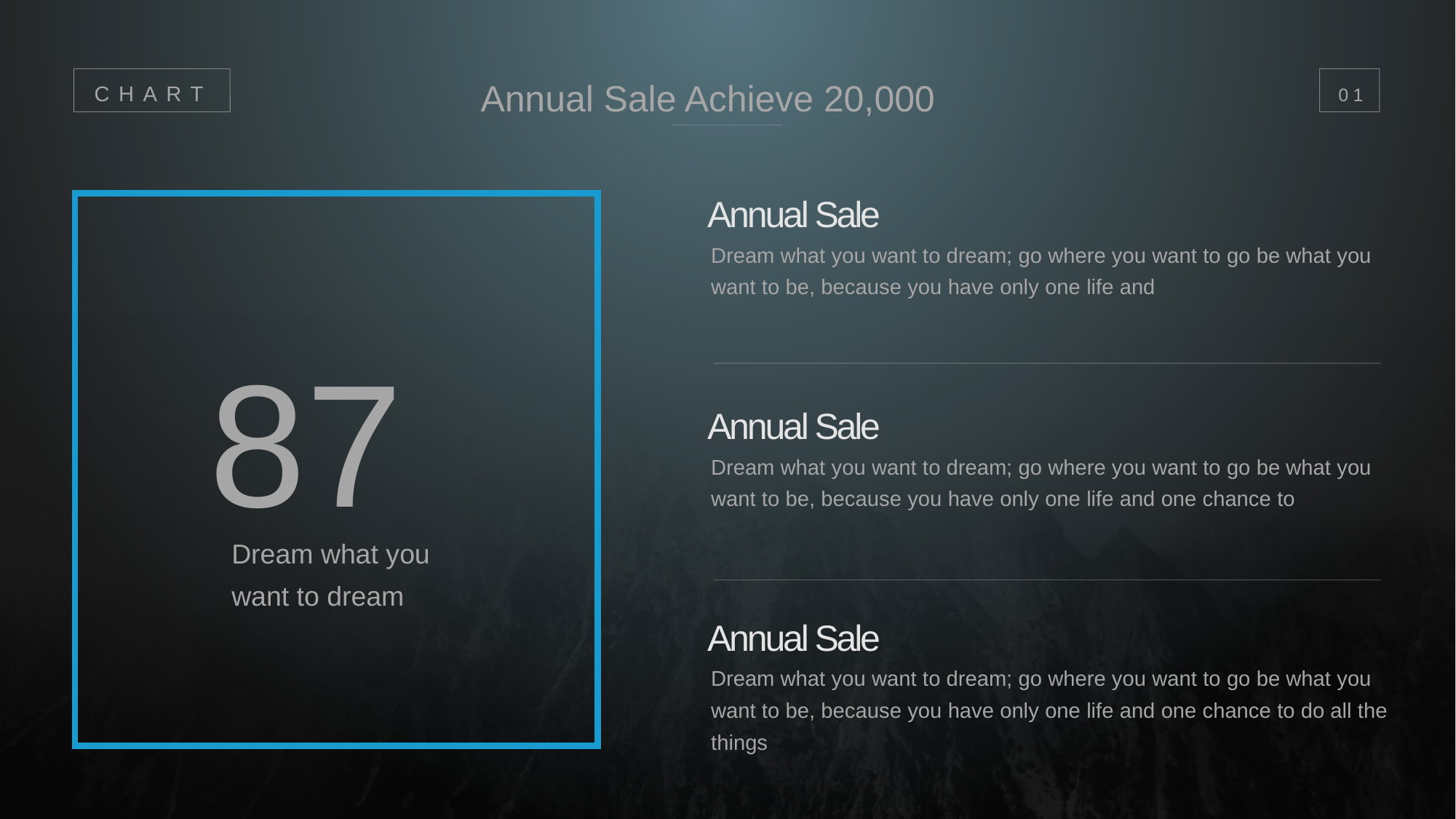

Annual Sale Achieve 20,000
CHART

01
Annual Sale

87
Dream what you want to dream
Dream what you want to dream; go where you want to go be what you want to be, because you have only one life and
Annual Sale
Dream what you want to dream; go where you want to go be what you want to be, because you have only one life and one chance to
Annual Sale
Dream what you want to dream; go where you want to go be what you want to be, because you have only one life and one chance to do all the things